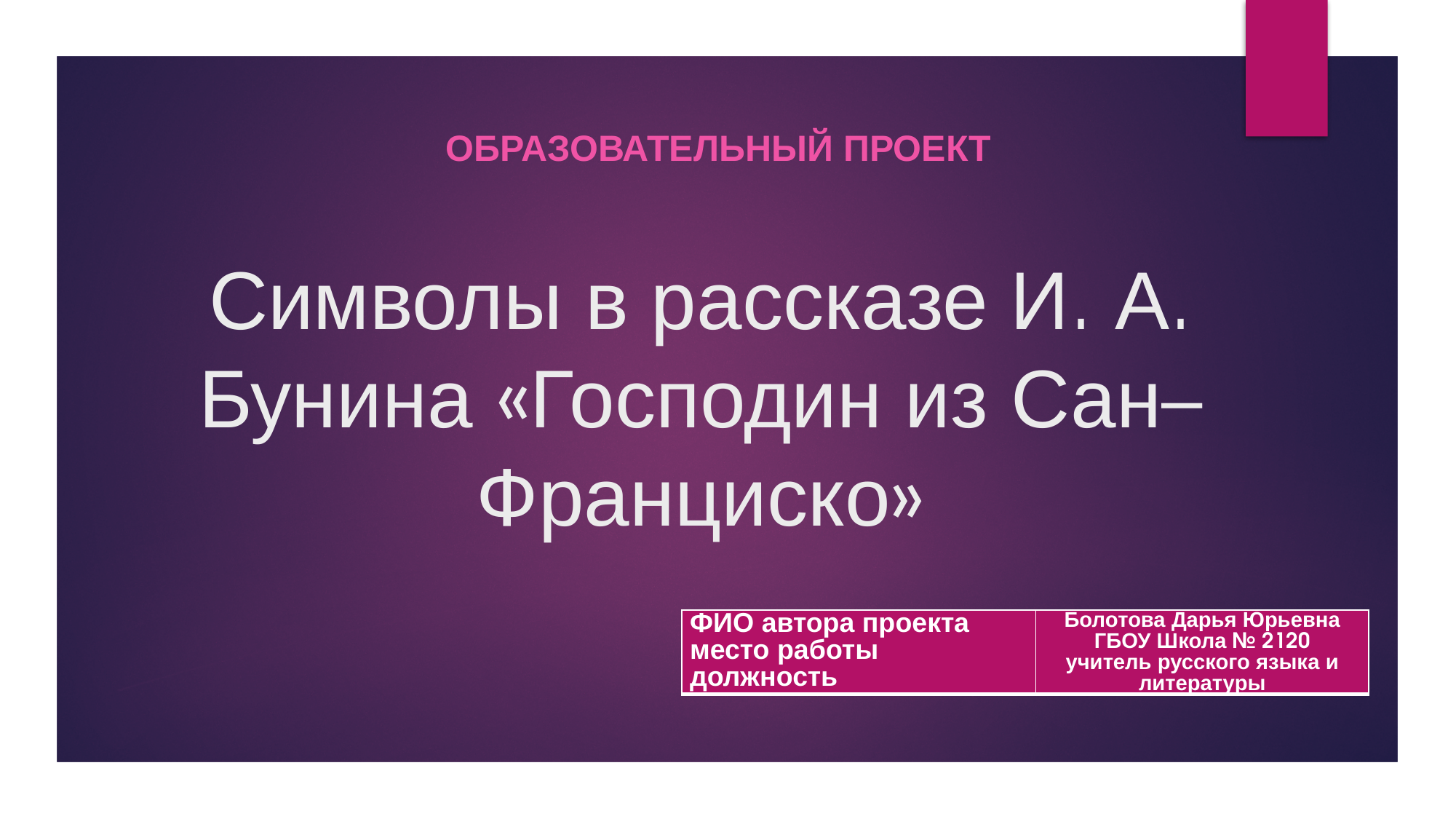

Образовательный проект
# Символы в рассказе И. А. Бунина «Господин из Сан–Франциско»
| ФИО автора проекта место работы должность | Болотова Дарья Юрьевна ГБОУ Школа № 2120 учитель русского языка и литературы |
| --- | --- |